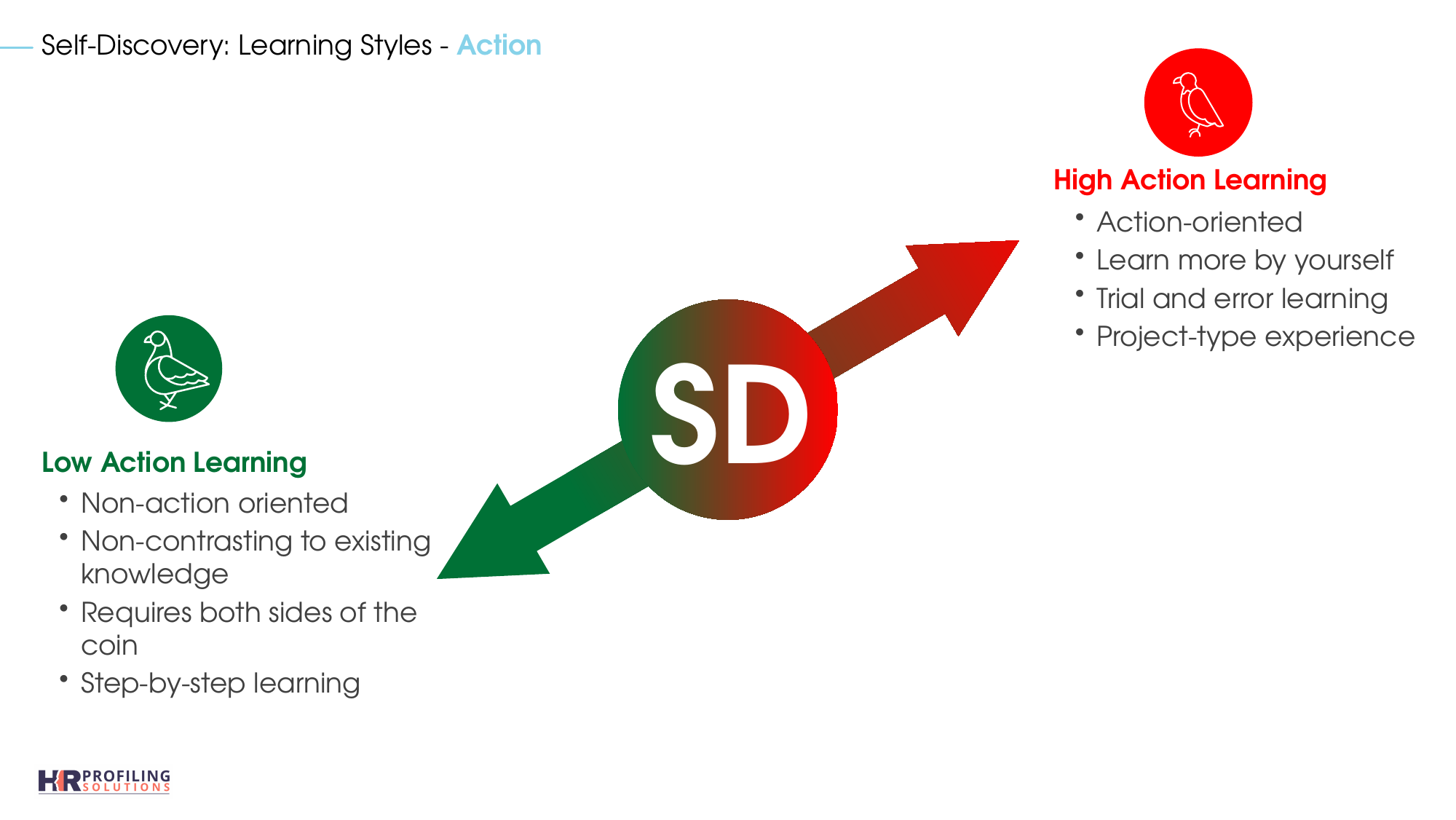

Self-Discovery: Learning Styles - Action

High Action Learning
Action-oriented
Learn more by yourself
Trial and error learning
Project-type experience

SD

Low Action Learning
Non-action oriented
Non-contrasting to existing knowledge
Requires both sides of the coin
Step-by-step learning